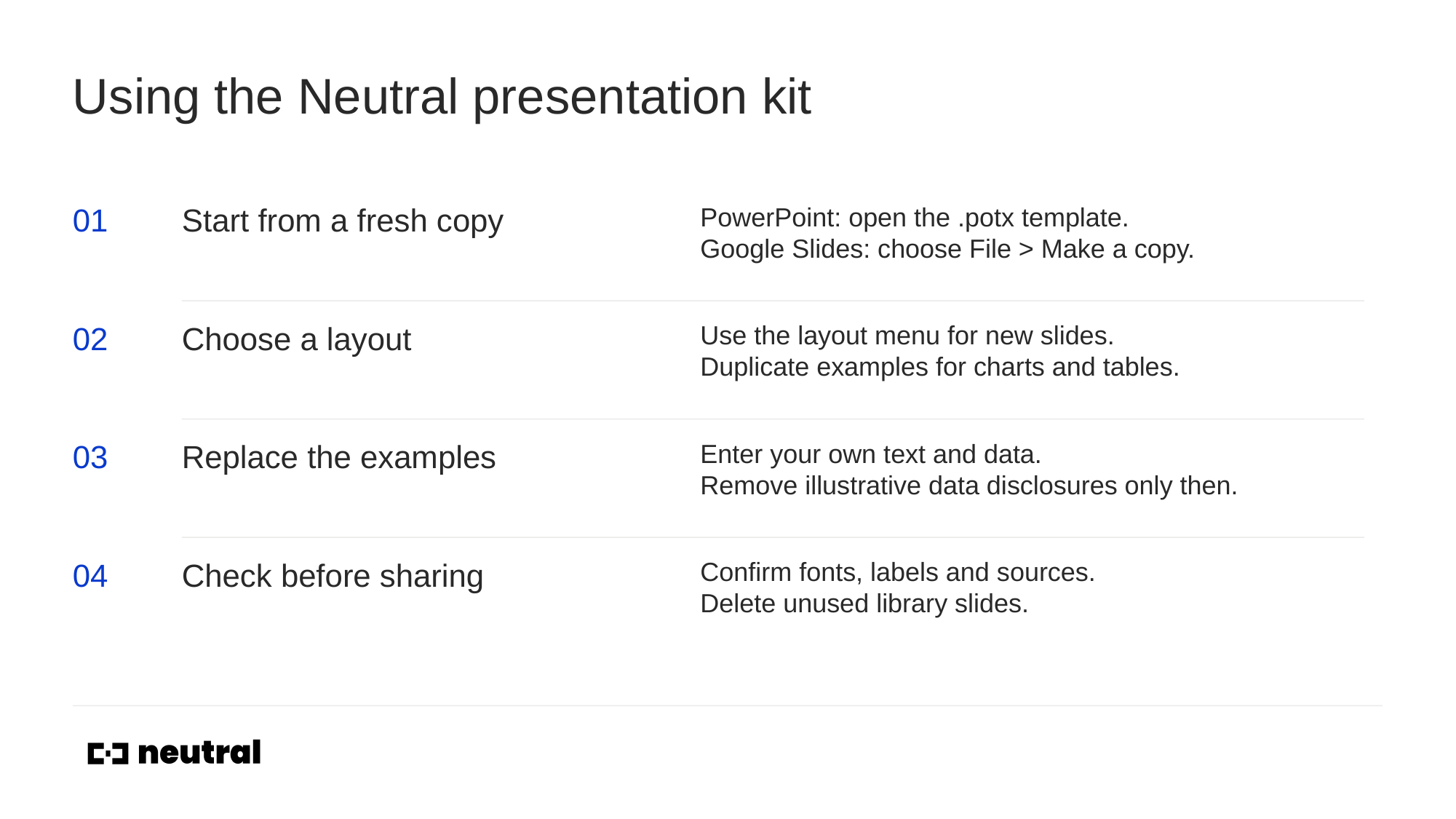

# Using the Neutral presentation kit
01
Start from a fresh copy
PowerPoint: open the .potx template.
Google Slides: choose File > Make a copy.

02
Choose a layout
Use the layout menu for new slides.
Duplicate examples for charts and tables.

03
Replace the examples
Enter your own text and data.
Remove illustrative data disclosures only then.

04
Check before sharing
Confirm fonts, labels and sources.
Delete unused library slides.